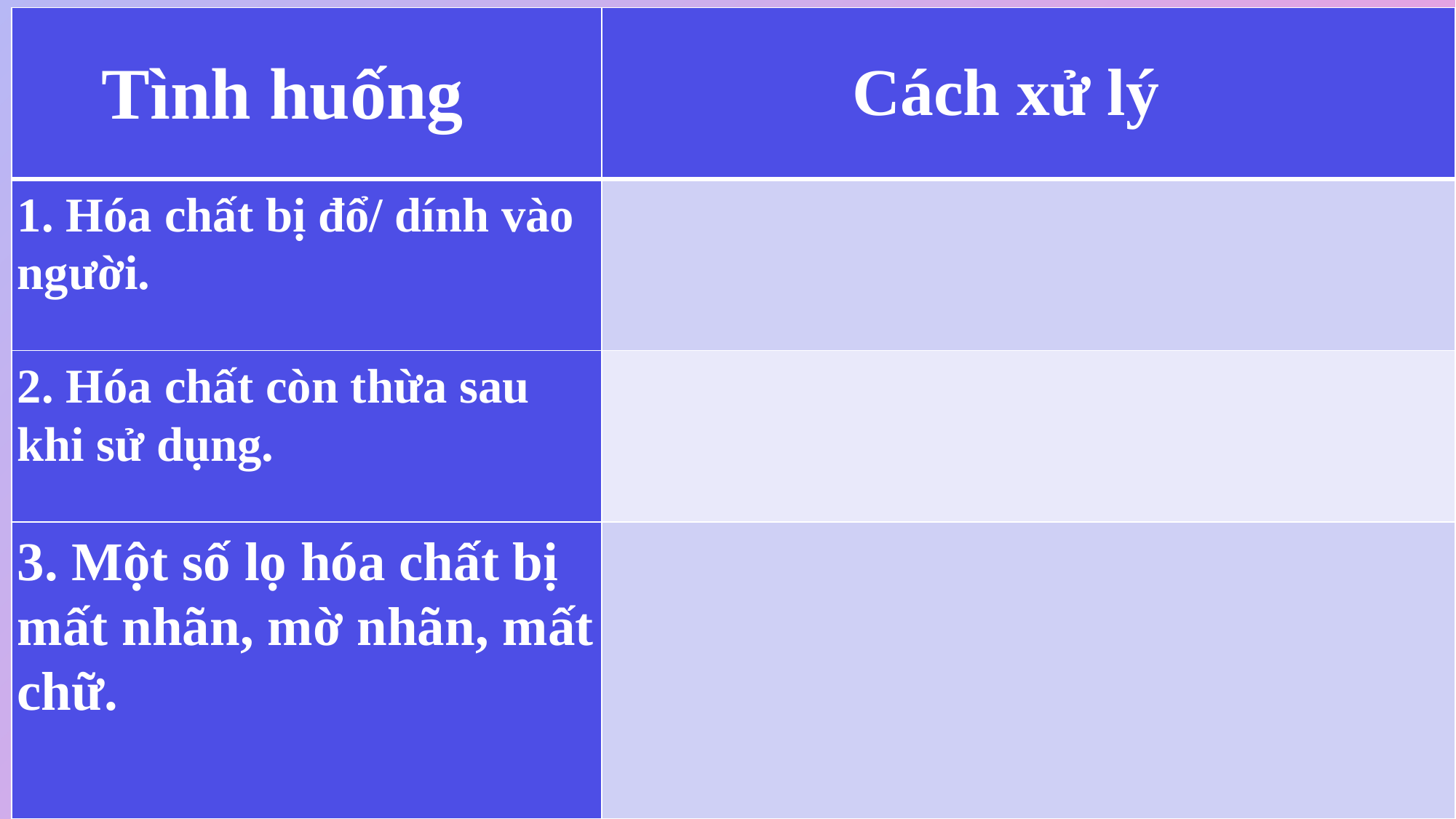

| Tình huống | Cách xử lý |
| --- | --- |
| 1. Hóa chất bị đổ/ dính vào người. |  |
| 2. Hóa chất còn thừa sau khi sử dụng. |  |
| 3. Một số lọ hóa chất bị mất nhãn, mờ nhãn, mất chữ. |  |
3/1/20XX
SAMPLE FOOTER TEXT
21